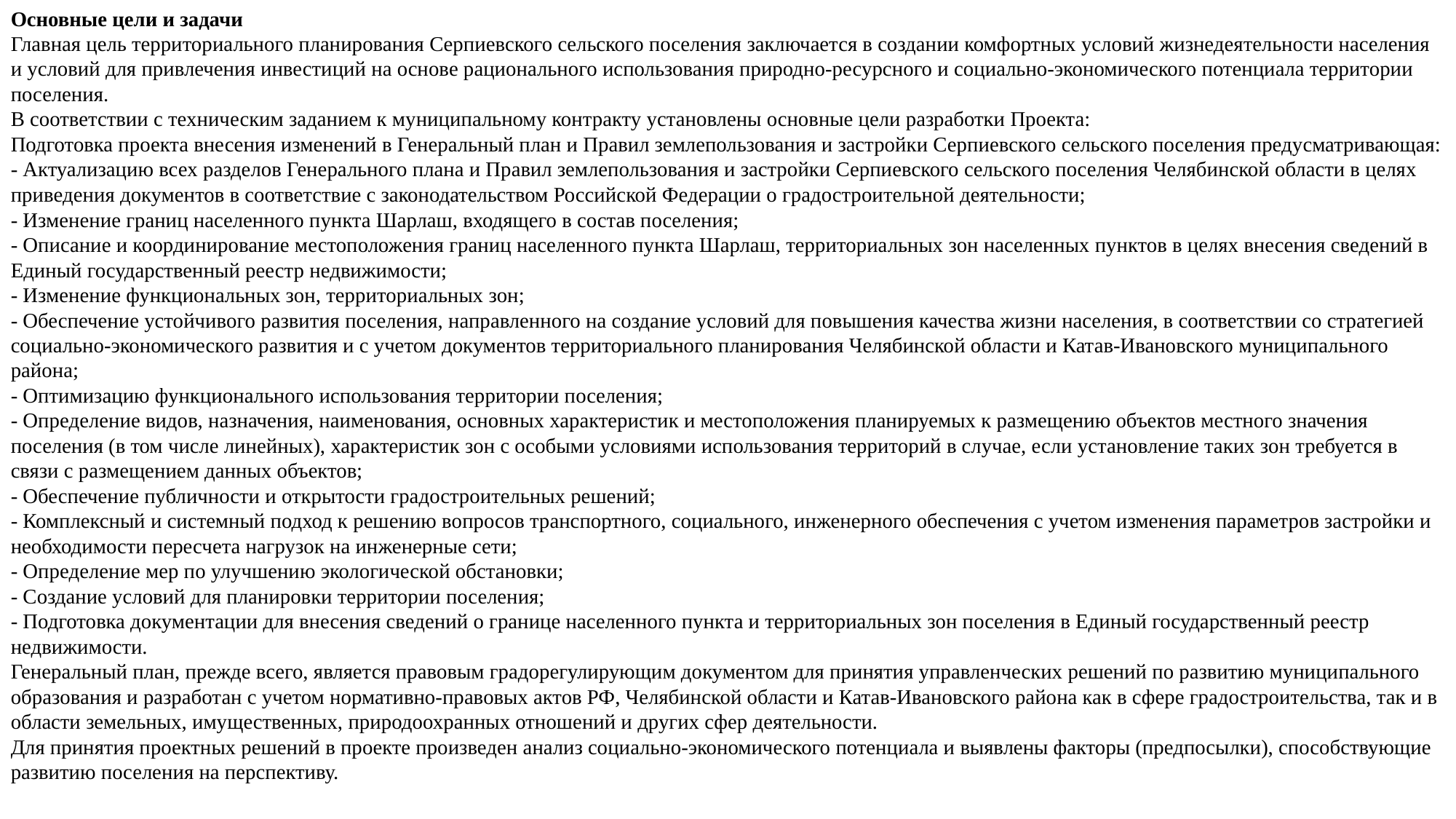

Основные цели и задачи
Главная цель территориального планирования Серпиевского сельского поселения заключается в создании комфортных условий жизнедеятельности населения и условий для привлечения инвестиций на основе рационального использования природно-ресурсного и социально-экономического потенциала территории поселения.
В соответствии с техническим заданием к муниципальному контракту установлены основные цели разработки Проекта:
Подготовка проекта внесения изменений в Генеральный план и Правил землепользования и застройки Серпиевского сельского поселения предусматривающая:
- Актуализацию всех разделов Генерального плана и Правил землепользования и застройки Серпиевского сельского поселения Челябинской области в целях приведения документов в соответствие с законодательством Российской Федерации о градостроительной деятельности;
- Изменение границ населенного пункта Шарлаш, входящего в состав поселения;
- Описание и координирование местоположения границ населенного пункта Шарлаш, территориальных зон населенных пунктов в целях внесения сведений в Единый государственный реестр недвижимости;
- Изменение функциональных зон, территориальных зон;
- Обеспечение устойчивого развития поселения, направленного на создание условий для повышения качества жизни населения, в соответствии со стратегией социально-экономического развития и с учетом документов территориального планирования Челябинской области и Катав-Ивановского муниципального района;
- Оптимизацию функционального использования территории поселения;
- Определение видов, назначения, наименования, основных характеристик и местоположения планируемых к размещению объектов местного значения поселения (в том числе линейных), характеристик зон с особыми условиями использования территорий в случае, если установление таких зон требуется в связи с размещением данных объектов;
- Обеспечение публичности и открытости градостроительных решений;
- Комплексный и системный подход к решению вопросов транспортного, социального, инженерного обеспечения с учетом изменения параметров застройки и необходимости пересчета нагрузок на инженерные сети;
- Определение мер по улучшению экологической обстановки;
- Создание условий для планировки территории поселения;
- Подготовка документации для внесения сведений о границе населенного пункта и территориальных зон поселения в Единый государственный реестр недвижимости.
Генеральный план, прежде всего, является правовым градорегулирующим документом для принятия управленческих решений по развитию муниципального образования и разработан с учетом нормативно-правовых актов РФ, Челябинской области и Катав-Ивановского района как в сфере градостроительства, так и в области земельных, имущественных, природоохранных отношений и других сфер деятельности.
Для принятия проектных решений в проекте произведен анализ социально-экономического потенциала и выявлены факторы (предпосылки), способствующие развитию поселения на перспективу.